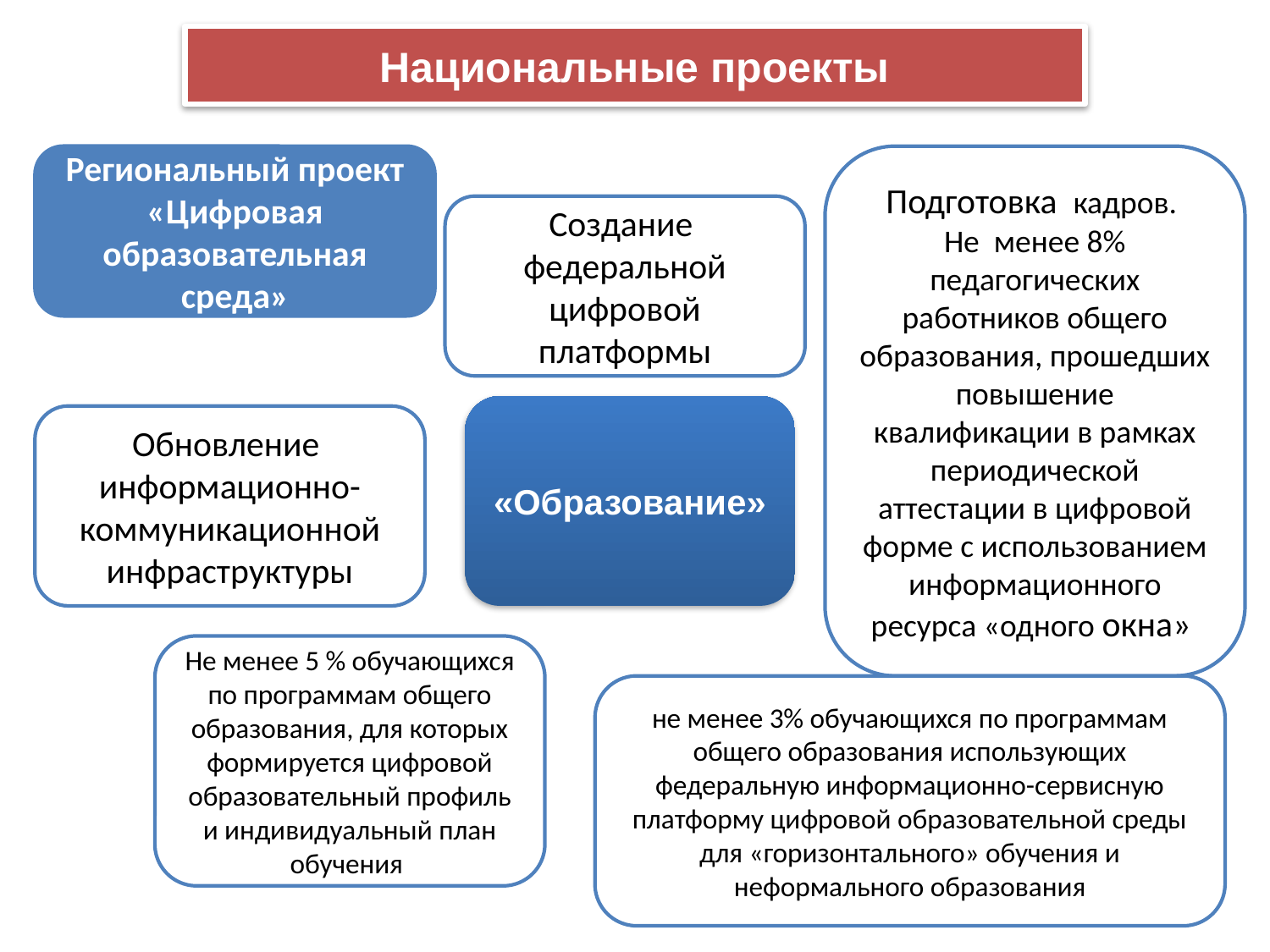

Национальные проекты
Региональный проект «Цифровая образовательная среда»
Подготовка  кадров.
Не  менее 8% педагогических работников общего образования, прошедших повышение квалификации в рамках периодической аттестации в цифровой форме с использованием информационного ресурса «одного окна»
Создание  федеральной цифровой платформы
«Образование»
Обновление  информационно-коммуникационной инфраструктуры
Не менее 5 % обучающихся по программам общего образования, для которых формируется цифровой образовательный профиль и индивидуальный план обучения
не менее 3% обучающихся по программам общего образования использующих федеральную информационно-сервисную платформу цифровой образовательной среды для «горизонтального» обучения и неформального образования